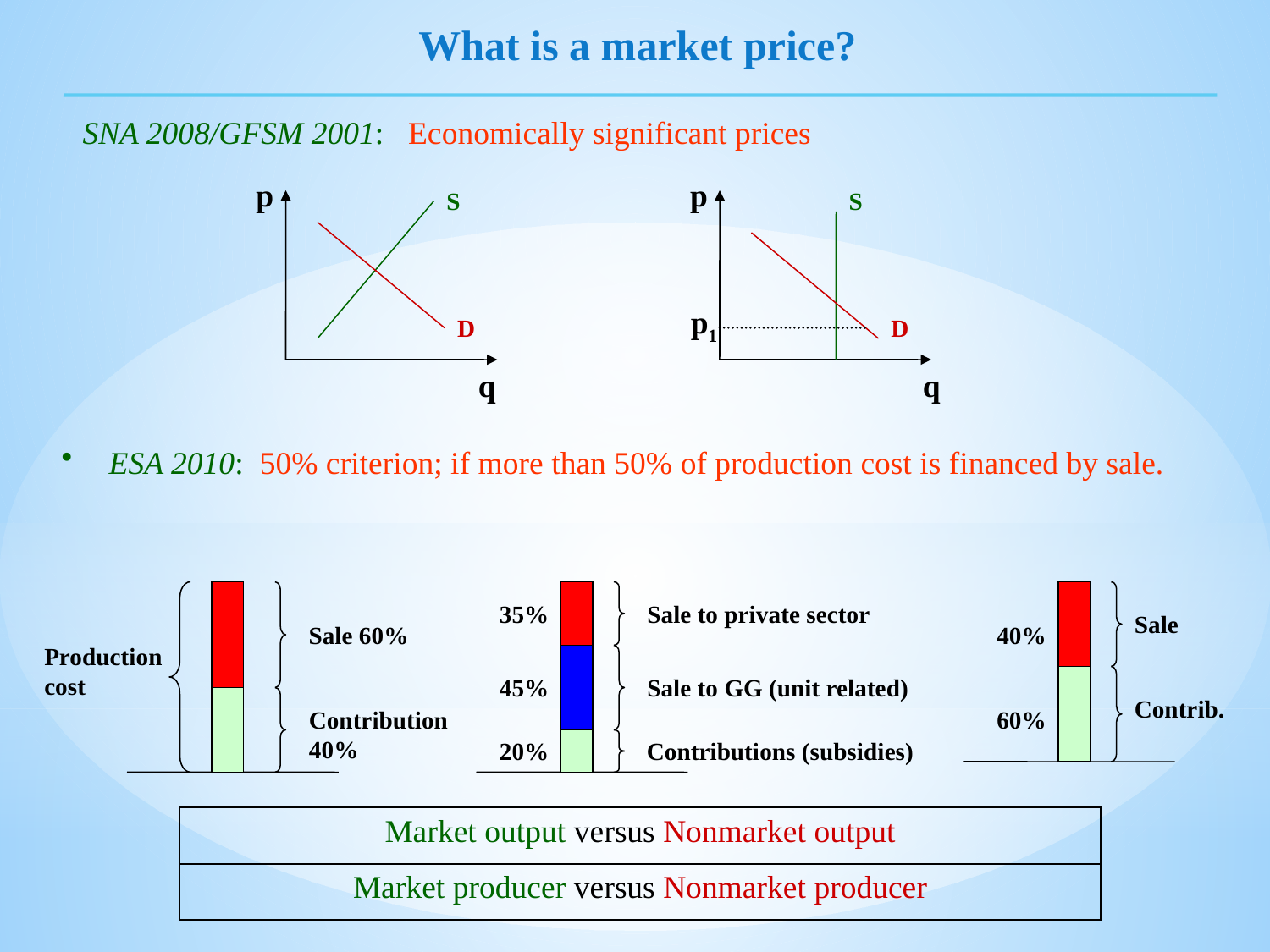

What is a market price?

SNA 2008/GFSM 2001:   Economically significant prices

p
p
S
S

p1
D
D

q

q
ESA 2010:  50% criterion; if more than 50% of production cost is financed by sale.

35%
Sale to private sector
Sale
Sale 60%
40%
Production
cost

45%
Sale to GG (unit related)

Contrib.
Contribution
40%
60%
20%

Contributions (subsidies)

| Market output versus Nonmarket output |
| --- |
| Market producer versus Nonmarket producer |